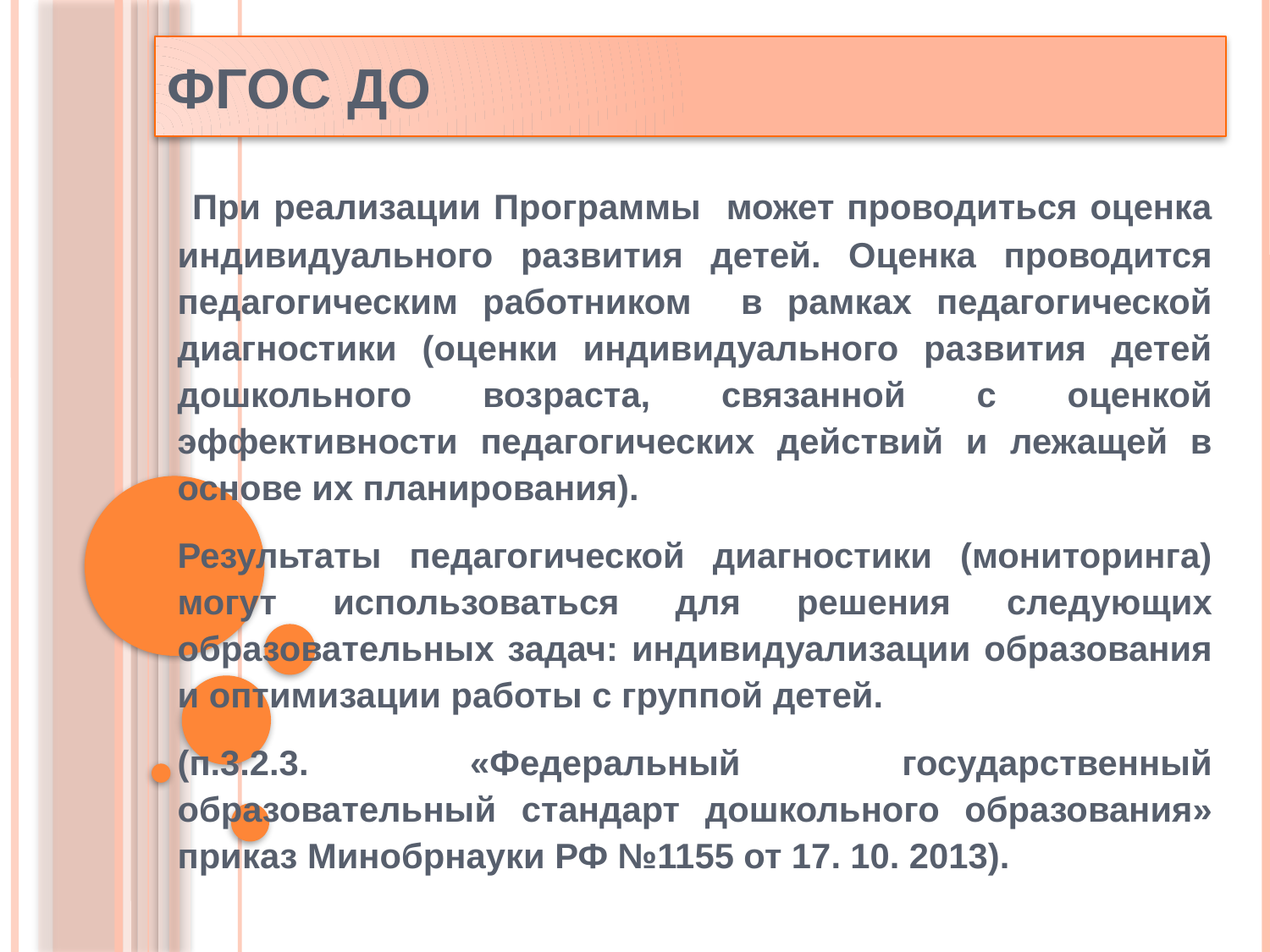

ФГОС ДО
 При реализации Программы  может проводиться оценка индивидуального развития детей. Оценка проводится педагогическим работником  в рамках педагогической диагностики (оценки индивидуального развития детей дошкольного возраста, связанной с оценкой эффективности педагогических действий и лежащей в основе их планирования).
Результаты педагогической диагностики (мониторинга) могут использоваться для решения следующих образовательных задач: индивидуализации образования и оптимизации работы с группой детей.
(п.3.2.3. «Федеральный государственный образовательный стандарт дошкольного образования» приказ Минобрнауки РФ №1155 от 17. 10. 2013).